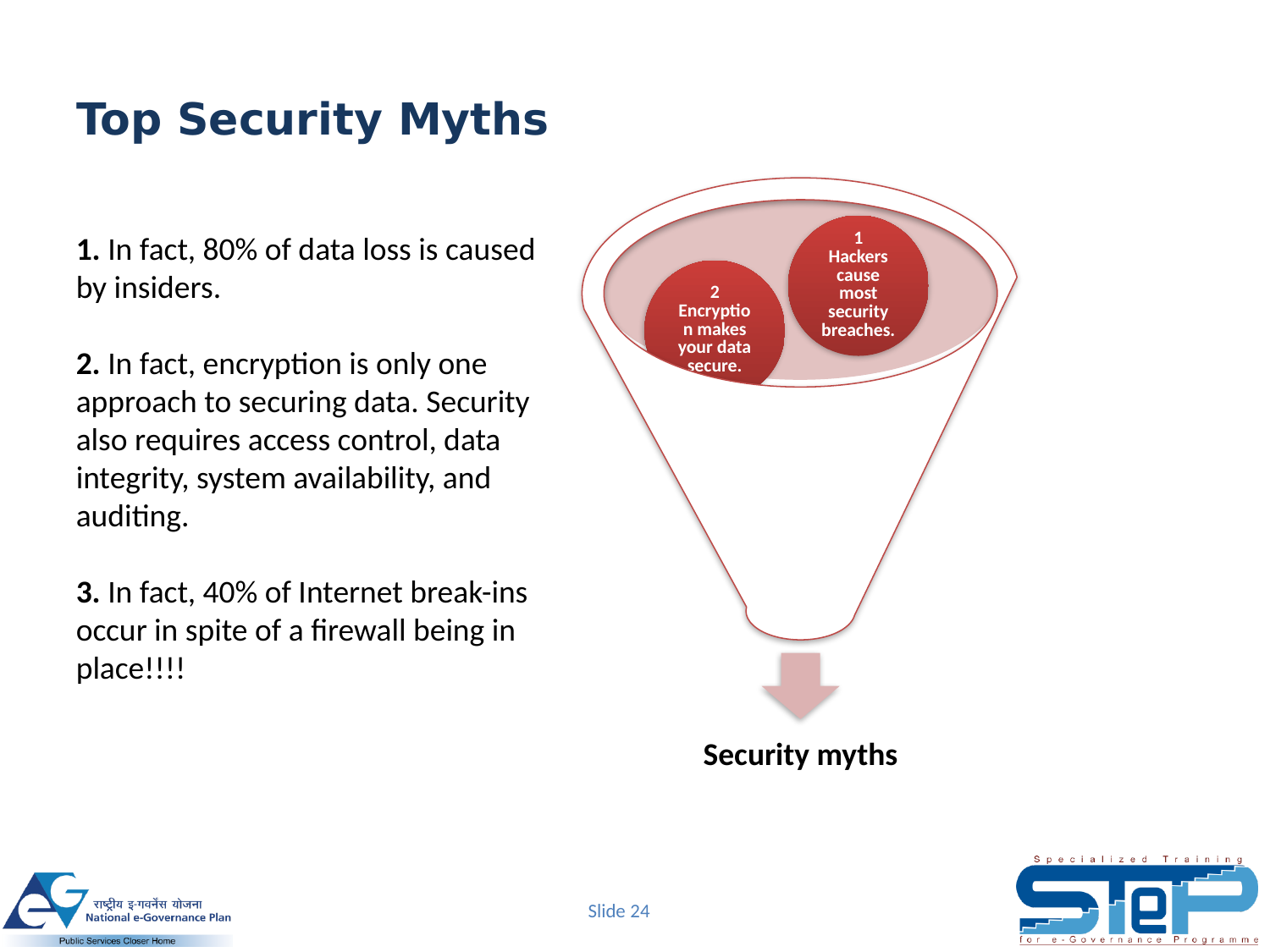

# Top Security Myths
1
Hackers cause most security breaches.
3
Firewalls make your data secure.
Security myths
2
Encryption makes your data secure.
1. In fact, 80% of data loss is caused by insiders.

2. In fact, encryption is only one approach to securing data. Security also requires access control, data integrity, system availability, and auditing.

3. In fact, 40% of Internet break-ins occur in spite of a firewall being in place!!!!